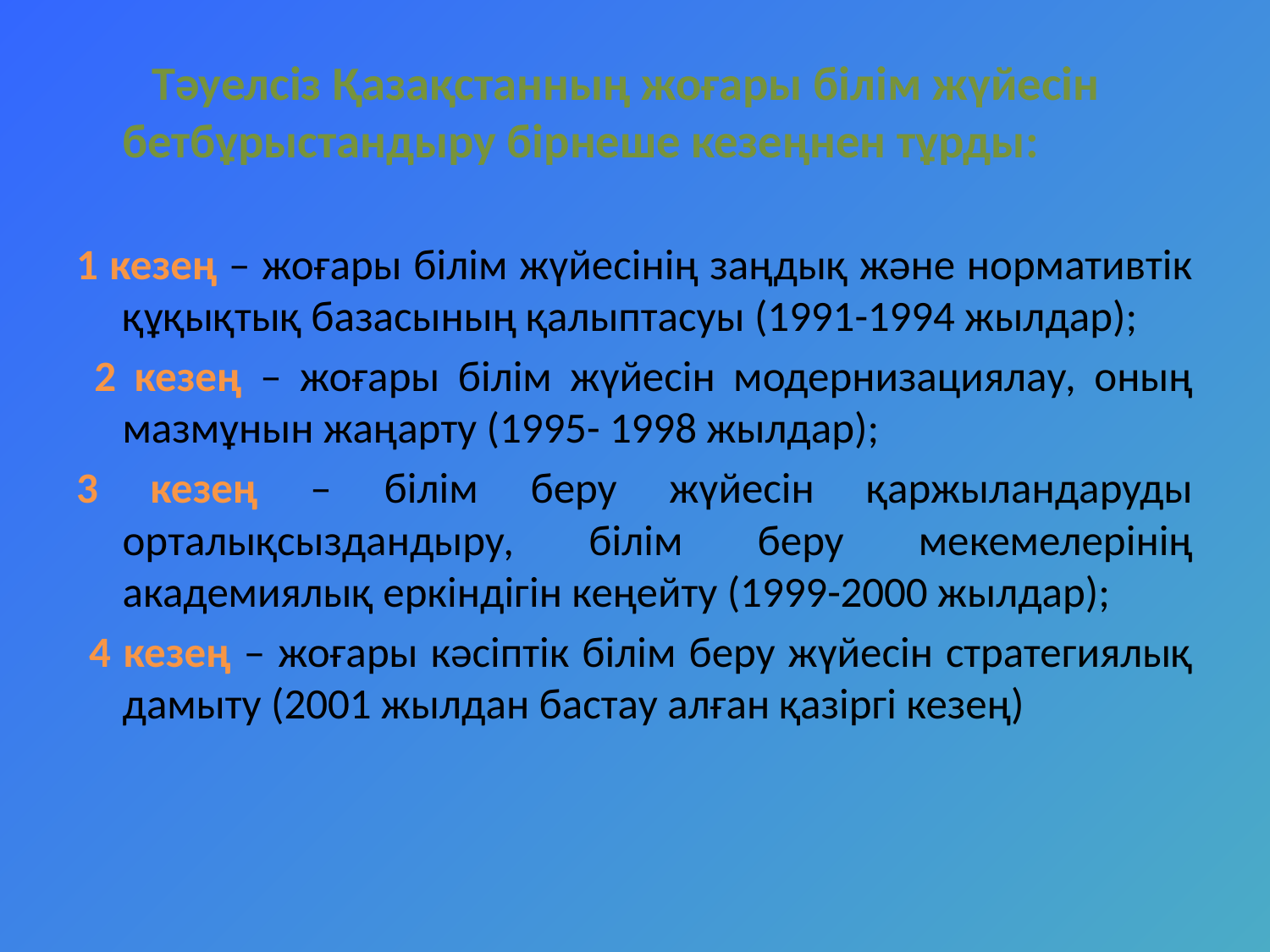

Тәуелсіз Қазақстанның жоғары білім жүйесін бетбұрыстандыру бірнеше кезеңнен тұрды:

1 кезең – жоғары білім жүйесінің заңдық және нормативтік құқықтық базасының қалыптасуы (1991-1994 жылдар);
 2 кезең – жоғары білім жүйесін модернизациялау, оның мазмұнын жаңарту (1995- 1998 жылдар);
3 кезең – білім беру жүйесін қаржыландаруды орталықсыздандыру, білім беру мекемелерінің академиялық еркіндігін кеңейту (1999-2000 жылдар);
 4 кезең – жоғары кәсіптік білім беру жүйесін стратегиялық дамыту (2001 жылдан бастау алған қазіргі кезең)